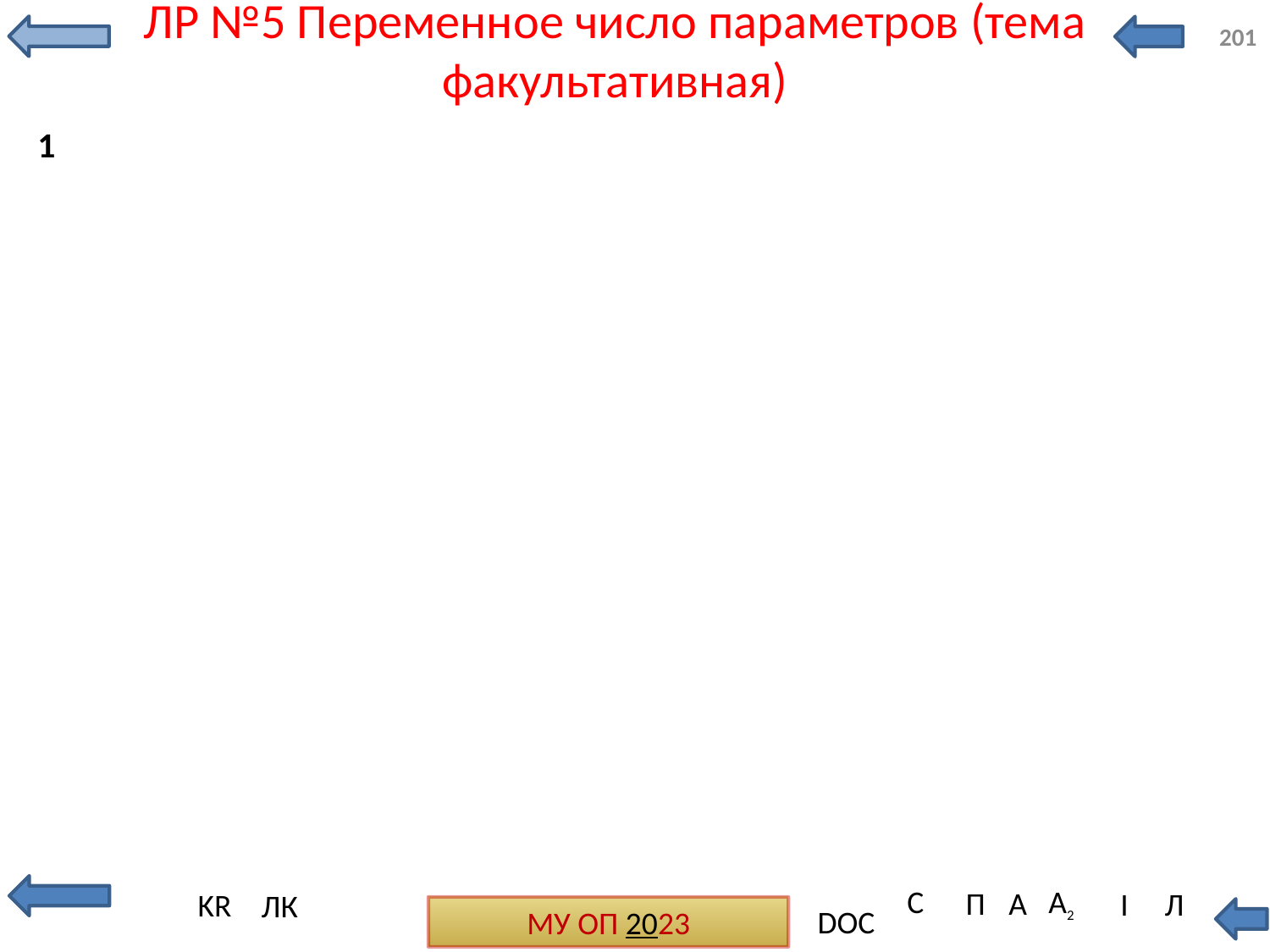

# ЛР №5 Переменное число параметров (тема факультативная)
201
1